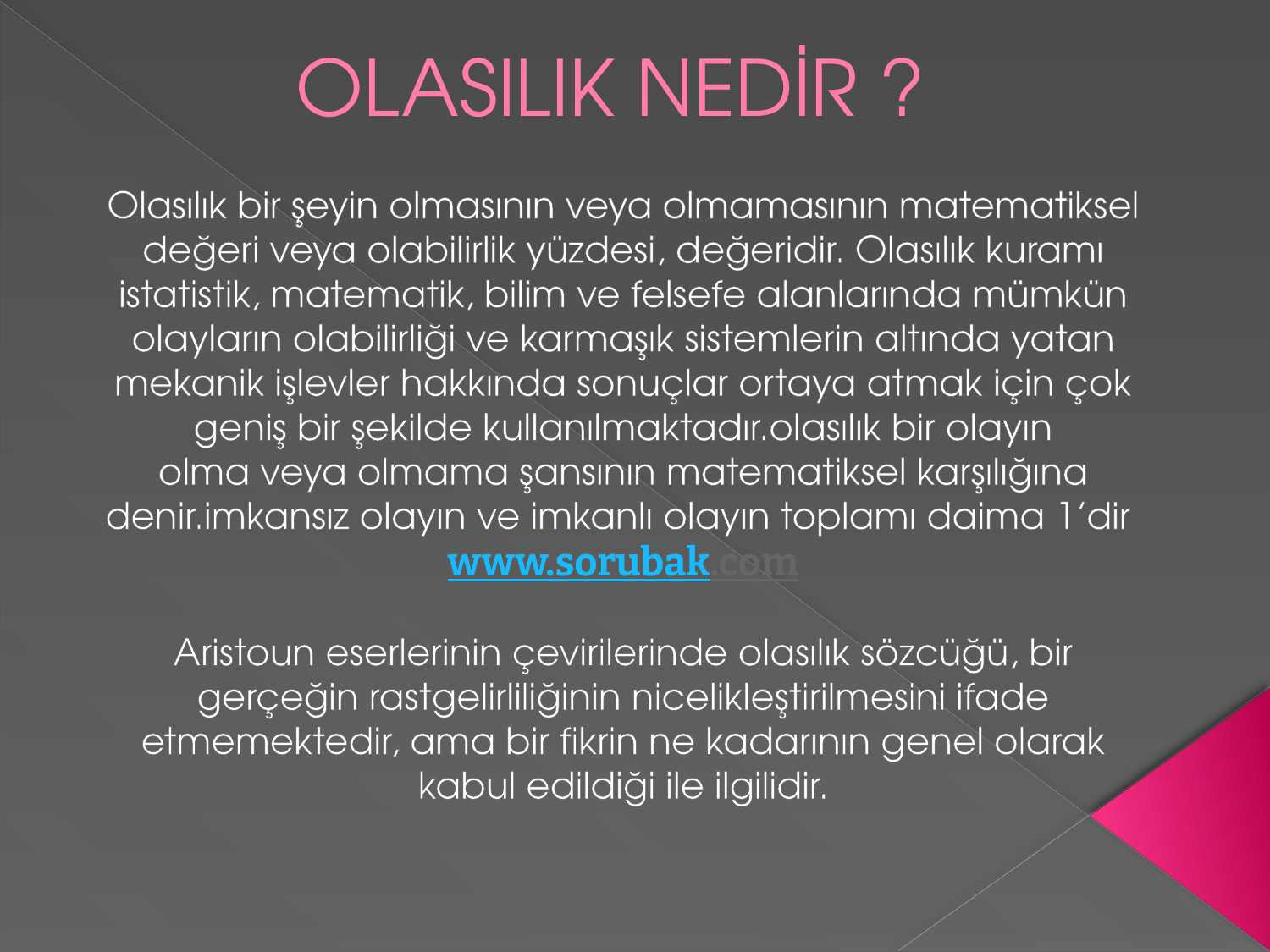

# OLASILIK NEDİR ?
Olasılık bir şeyin olmasının veya olmamasının matematiksel değeri veya olabilirlik yüzdesi, değeridir. Olasılık kuramı istatistik, matematik, bilim ve felsefe alanlarında mümkün olayların olabilirliği ve karmaşık sistemlerin altında yatan mekanik işlevler hakkında sonuçlar ortaya atmak için çok geniş bir şekilde kullanılmaktadır.olasılık bir olayın olma veya olmama şansının matematiksel karşılığına denir.imkansız olayın ve imkanlı olayın toplamı daima 1’dir www.sorubak.com
Aristoun eserlerinin çevirilerinde olasılık sözcüğü, bir gerçeğin rastgelirliliğinin nicelikleştirilmesini ifade etmemektedir, ama bir fikrin ne kadarının genel olarak kabul edildiği ile ilgilidir.